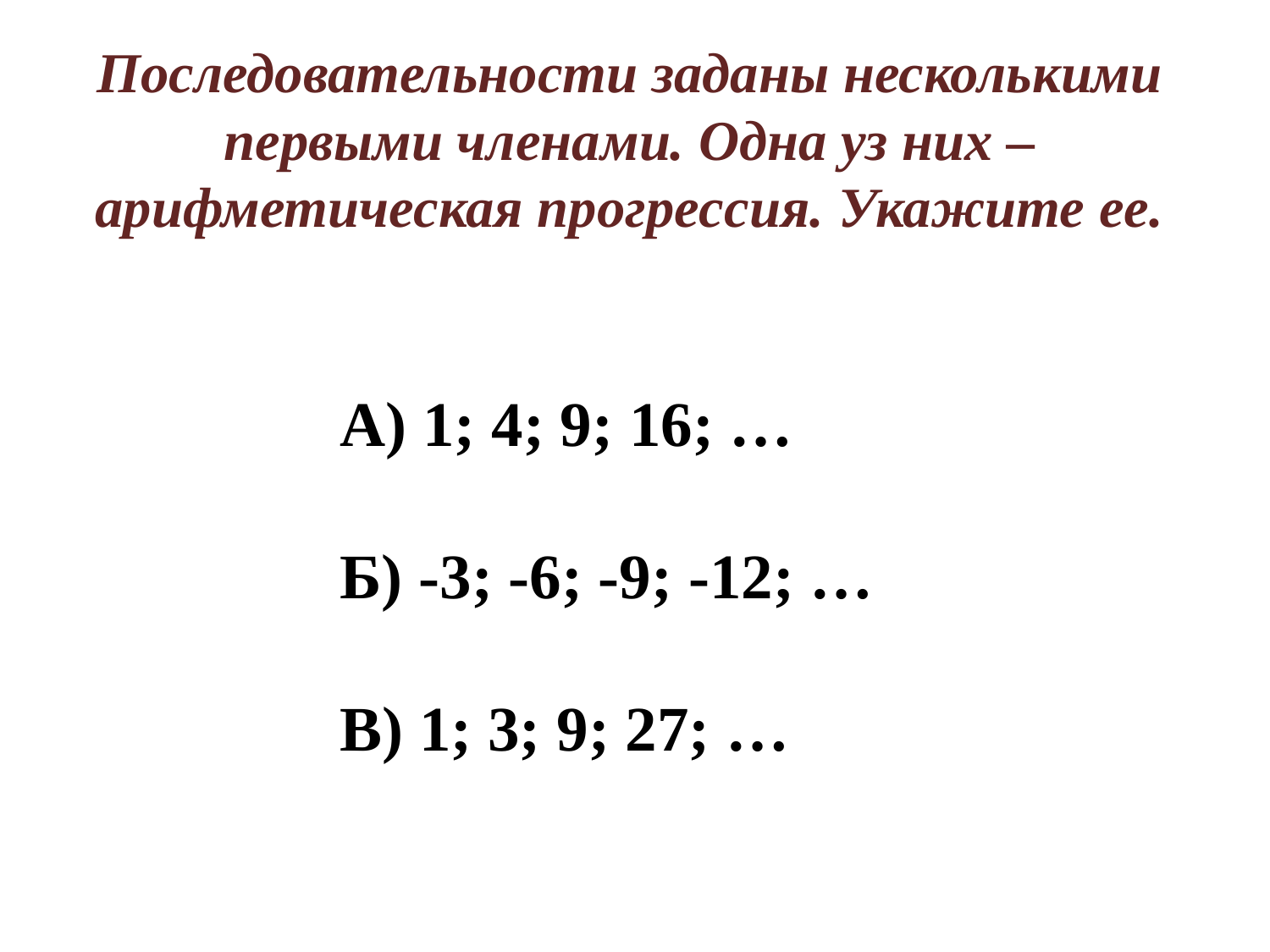

Последовательности заданы несколькими первыми членами. Одна уз них – арифметическая прогрессия. Укажите ее.
А) 1; 4; 9; 16; …

Б) -3; -6; -9; -12; …

В) 1; 3; 9; 27; …